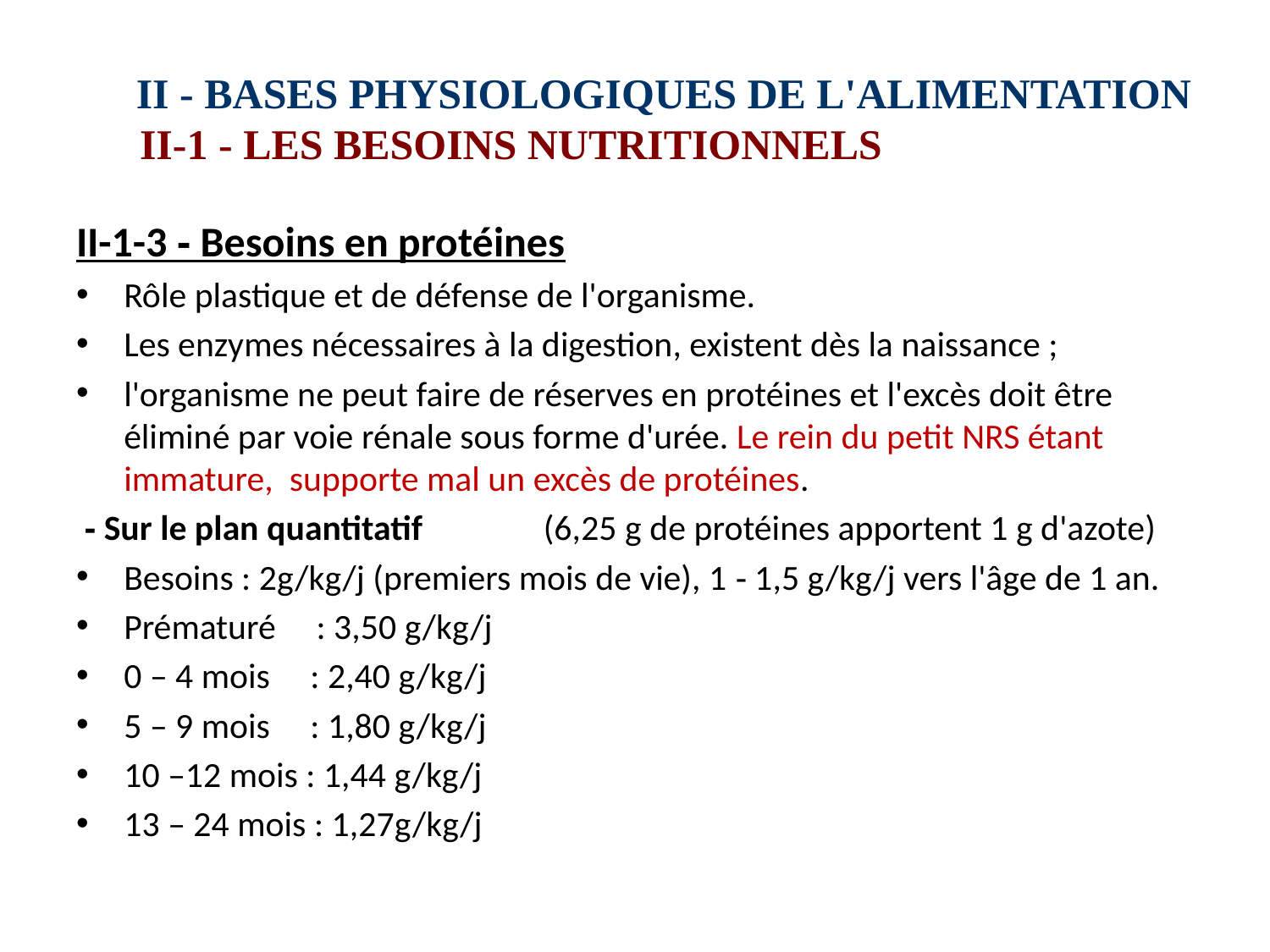

# II ‑ BASES PHYSIOLOGIQUES DE L'ALIMENTATION II-1 ‑ LES BESOINS NUTRITIONNELS
II-1-3 ‑ Besoins en protéines
Rôle plastique et de défense de l'organisme.
Les enzymes nécessaires à la digestion, existent dès la naissance ;
l'organisme ne peut faire de réserves en protéines et l'excès doit être éliminé par voie rénale sous forme d'urée. Le rein du petit NRS étant immature,  supporte mal un excès de protéines.
 ‑ Sur le plan quantitatif               (6,25 g de protéines apportent 1 g d'azote)
Besoins : 2g/kg/j (premiers mois de vie), 1 ‑ 1,5 g/kg/j vers l'âge de 1 an.
Prématuré     : 3,50 g/kg/j
0 – 4 mois     : 2,40 g/kg/j
5 – 9 mois     : 1,80 g/kg/j
10 –12 mois : 1,44 g/kg/j
13 – 24 mois : 1,27g/kg/j